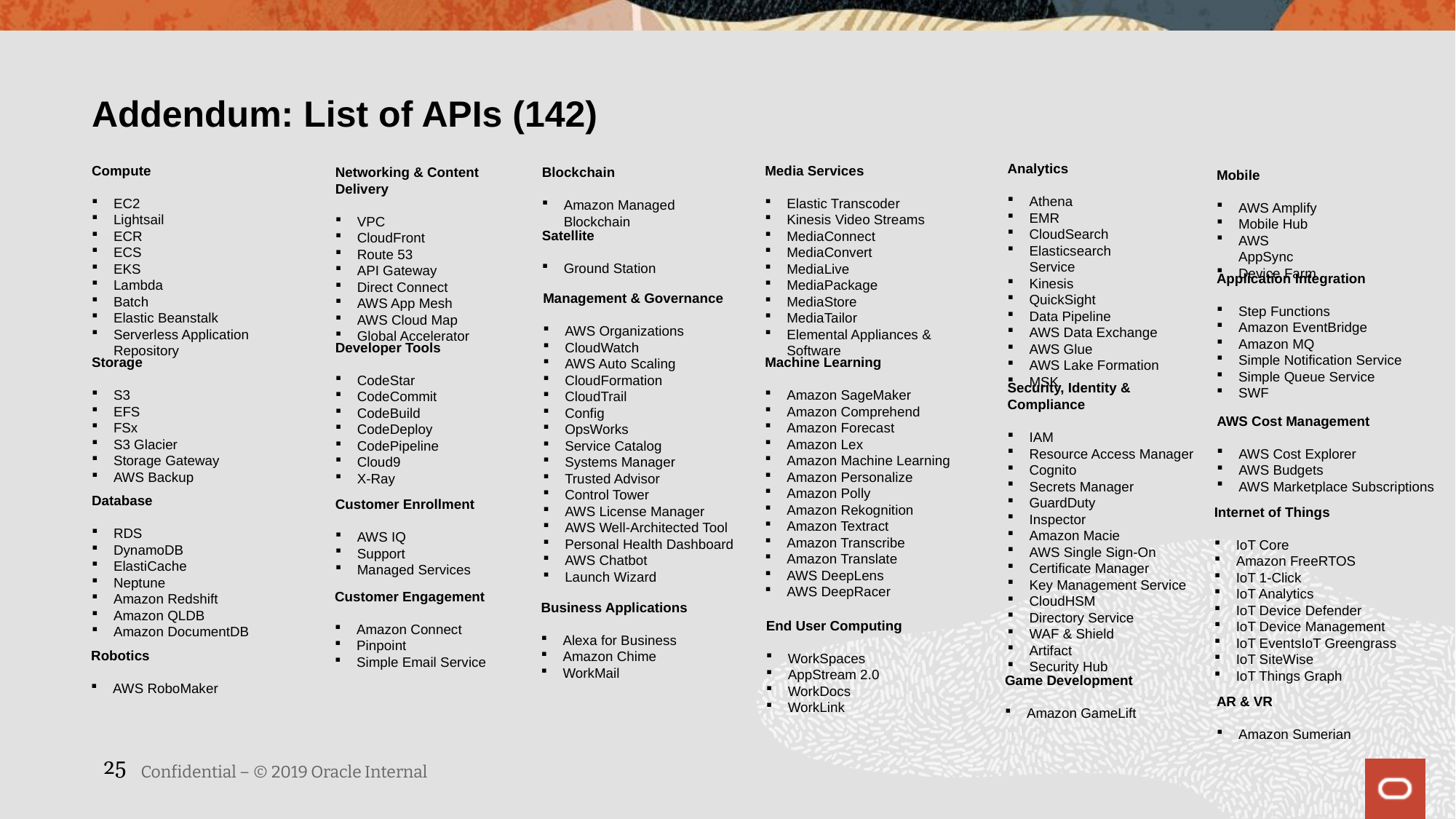

# Addendum: List of APIs (142)
Analytics

Athena
EMR
CloudSearch
Elasticsearch Service
Kinesis
QuickSight
Data Pipeline
AWS Data Exchange
AWS Glue
AWS Lake Formation
MSK
Compute

EC2
Lightsail
ECR
ECS
EKS
Lambda
Batch
Elastic Beanstalk
Serverless Application Repository
Media Services

Elastic Transcoder
Kinesis Video Streams
MediaConnect
MediaConvert
MediaLive
MediaPackage
MediaStore
MediaTailor
Elemental Appliances & Software
Blockchain

Amazon Managed Blockchain
Networking & Content Delivery

VPC
CloudFront
Route 53
API Gateway
Direct Connect
AWS App Mesh
AWS Cloud Map
Global Accelerator
Mobile

AWS Amplify
Mobile Hub
AWS AppSync
Device Farm

Satellite

Ground Station
Application Integration

Step Functions
Amazon EventBridge
Amazon MQ
Simple Notification Service
Simple Queue Service
SWF
Management & Governance

AWS Organizations
CloudWatch
AWS Auto Scaling
CloudFormation
CloudTrail
Config
OpsWorks
Service Catalog
Systems Manager
Trusted Advisor
Control Tower
AWS License Manager
AWS Well-Architected Tool
Personal Health Dashboard
AWS Chatbot
Launch Wizard
Developer Tools

CodeStar
CodeCommit
CodeBuild
CodeDeploy
CodePipeline
Cloud9
X-Ray
Storage

S3
EFS
FSx
S3 Glacier
Storage Gateway
AWS Backup
Machine Learning

Amazon SageMaker
Amazon Comprehend
Amazon Forecast
Amazon Lex
Amazon Machine Learning
Amazon Personalize
Amazon Polly
Amazon Rekognition
Amazon Textract
Amazon Transcribe
Amazon Translate
AWS DeepLens
AWS DeepRacer
Security, Identity & Compliance

IAM
Resource Access Manager
Cognito
Secrets Manager
GuardDuty
Inspector
Amazon Macie
AWS Single Sign-On
Certificate Manager
Key Management Service
CloudHSM
Directory Service
WAF & Shield
Artifact
Security Hub
AWS Cost Management

AWS Cost Explorer
AWS Budgets
AWS Marketplace Subscriptions
Database

RDS
DynamoDB
ElastiCache
Neptune
Amazon Redshift
Amazon QLDB
Amazon DocumentDB
Customer Enrollment

AWS IQ
Support
Managed Services
Internet of Things

IoT Core
Amazon FreeRTOS
IoT 1-Click
IoT Analytics
IoT Device Defender
IoT Device Management
IoT EventsIoT Greengrass
IoT SiteWise
IoT Things Graph
Customer Engagement

Amazon Connect
Pinpoint
Simple Email Service
Business Applications

Alexa for Business
Amazon Chime
WorkMail
End User Computing

WorkSpaces
AppStream 2.0
WorkDocs
WorkLink
Robotics

AWS RoboMaker
Game Development

Amazon GameLift
AR & VR

Amazon Sumerian
Confidential – © 2019 Oracle Internal
25